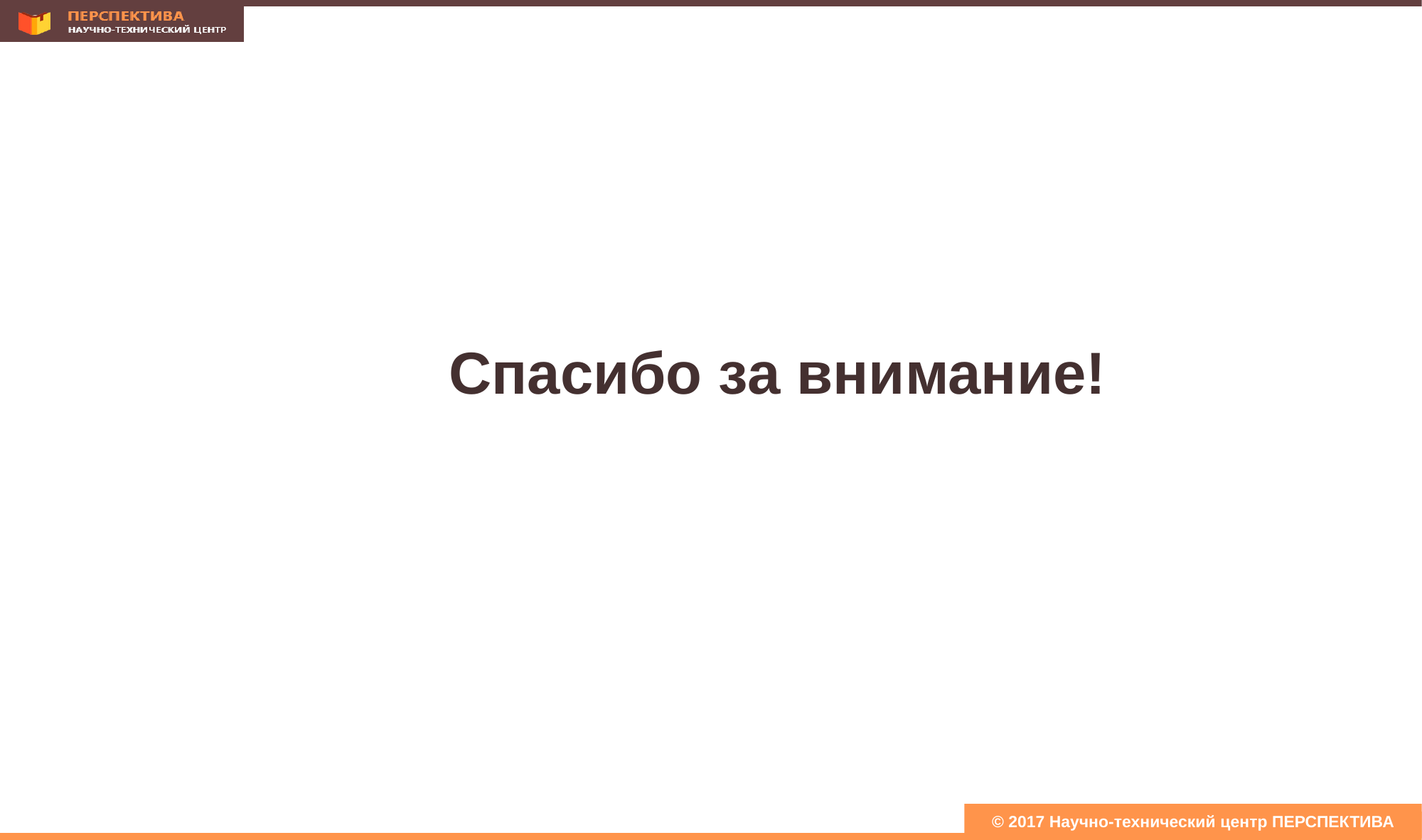

Спасибо за внимание!
© 2017 Научно-технический центр ПЕРСПЕКТИВА